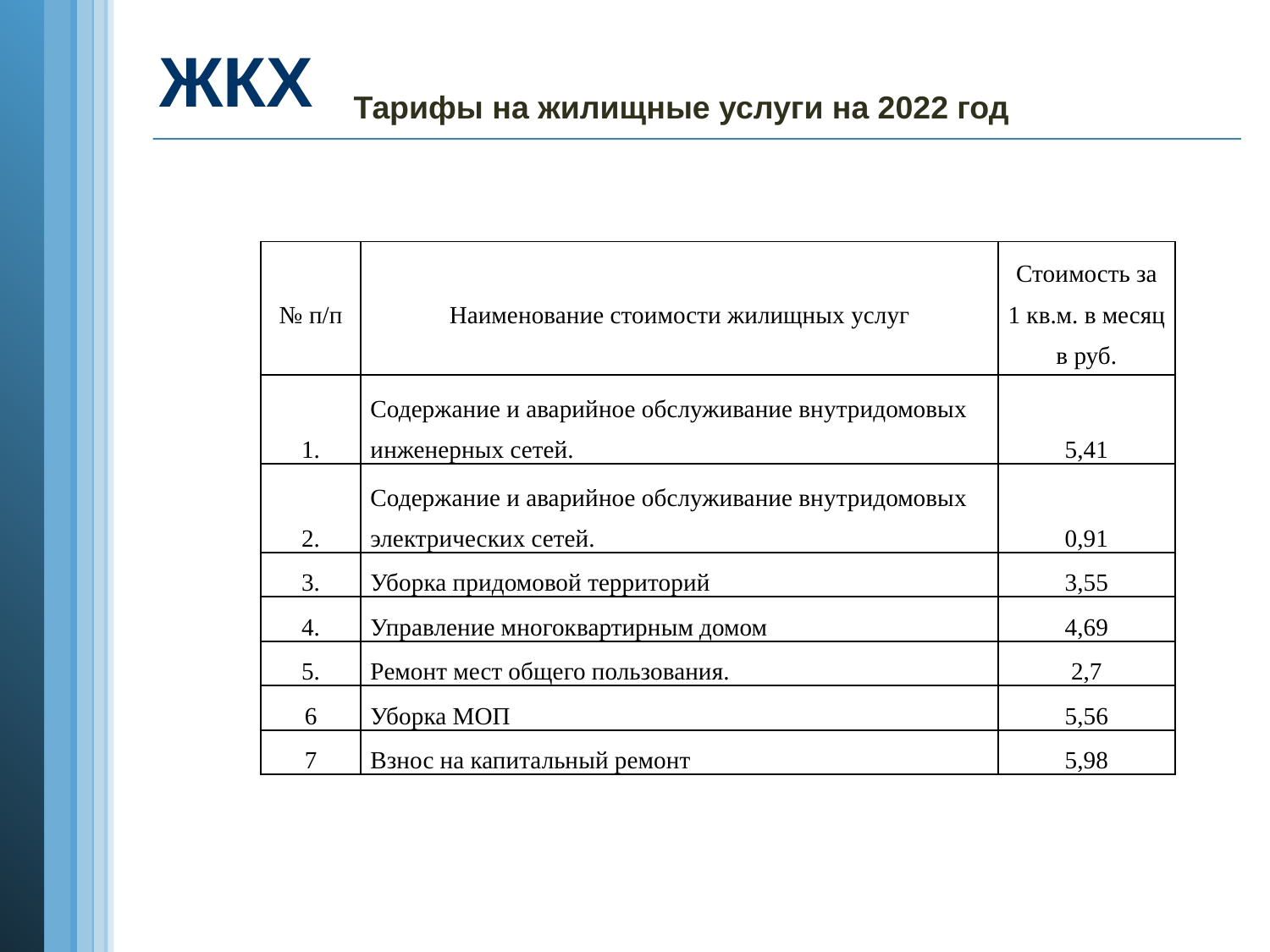

# ЖКХ
Тарифы на жилищные услуги на 2022 год
| № п/п | Наименование стоимости жилищных услуг | Стоимость за 1 кв.м. в месяц в руб. |
| --- | --- | --- |
| 1. | Содержание и аварийное обслуживание внутридомовых инженерных сетей. | 5,41 |
| 2. | Содержание и аварийное обслуживание внутридомовых электрических сетей. | 0,91 |
| 3. | Уборка придомовой территорий | 3,55 |
| 4. | Управление многоквартирным домом | 4,69 |
| 5. | Ремонт мест общего пользования. | 2,7 |
| 6 | Уборка МОП | 5,56 |
| 7 | Взнос на капитальный ремонт | 5,98 |